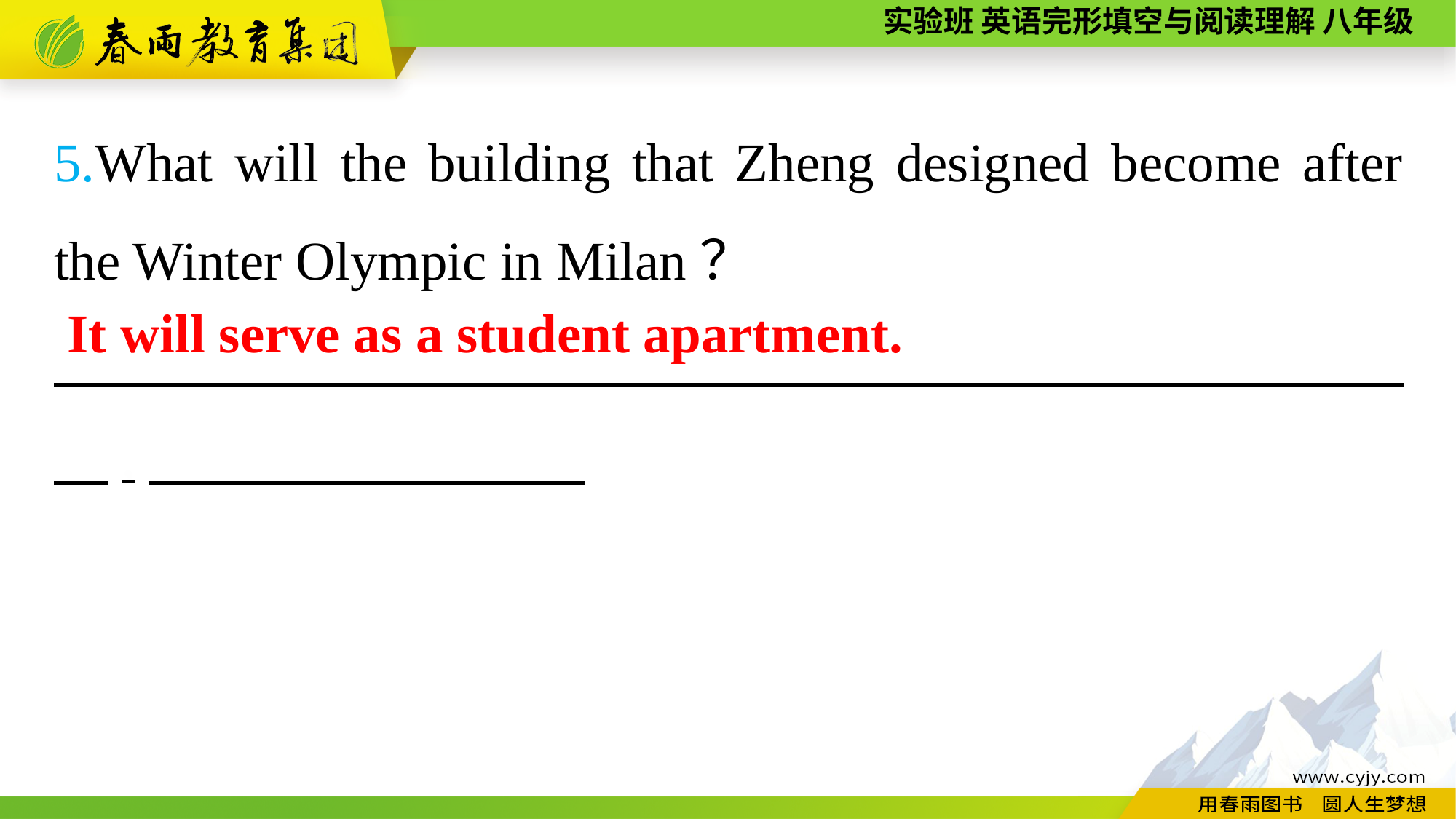

5.What will the building that Zheng designed become after the Winter Olympic in Milan？
　　　　　　　　　　　　　　　　                             　,
 It will serve as a student apartment.